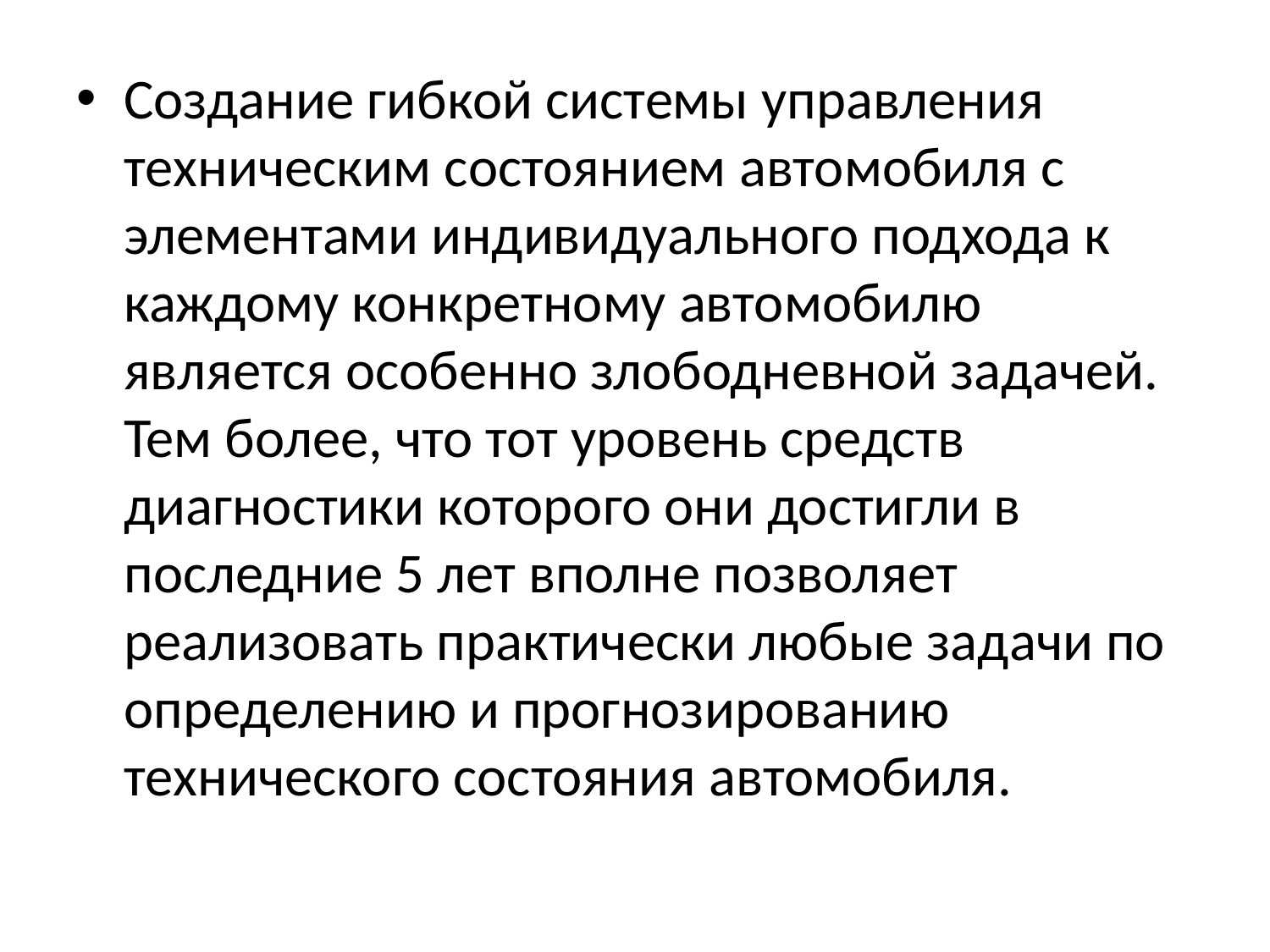

Создание гибкой системы управления техническим состоянием автомобиля с элементами индивидуального подхода к каждому конкретному автомобилю является особенно злободневной задачей. Тем более, что тот уровень средств диагностики которого они достигли в последние 5 лет вполне позволяет реализовать практически любые задачи по определению и прогнозированию технического состояния автомобиля.